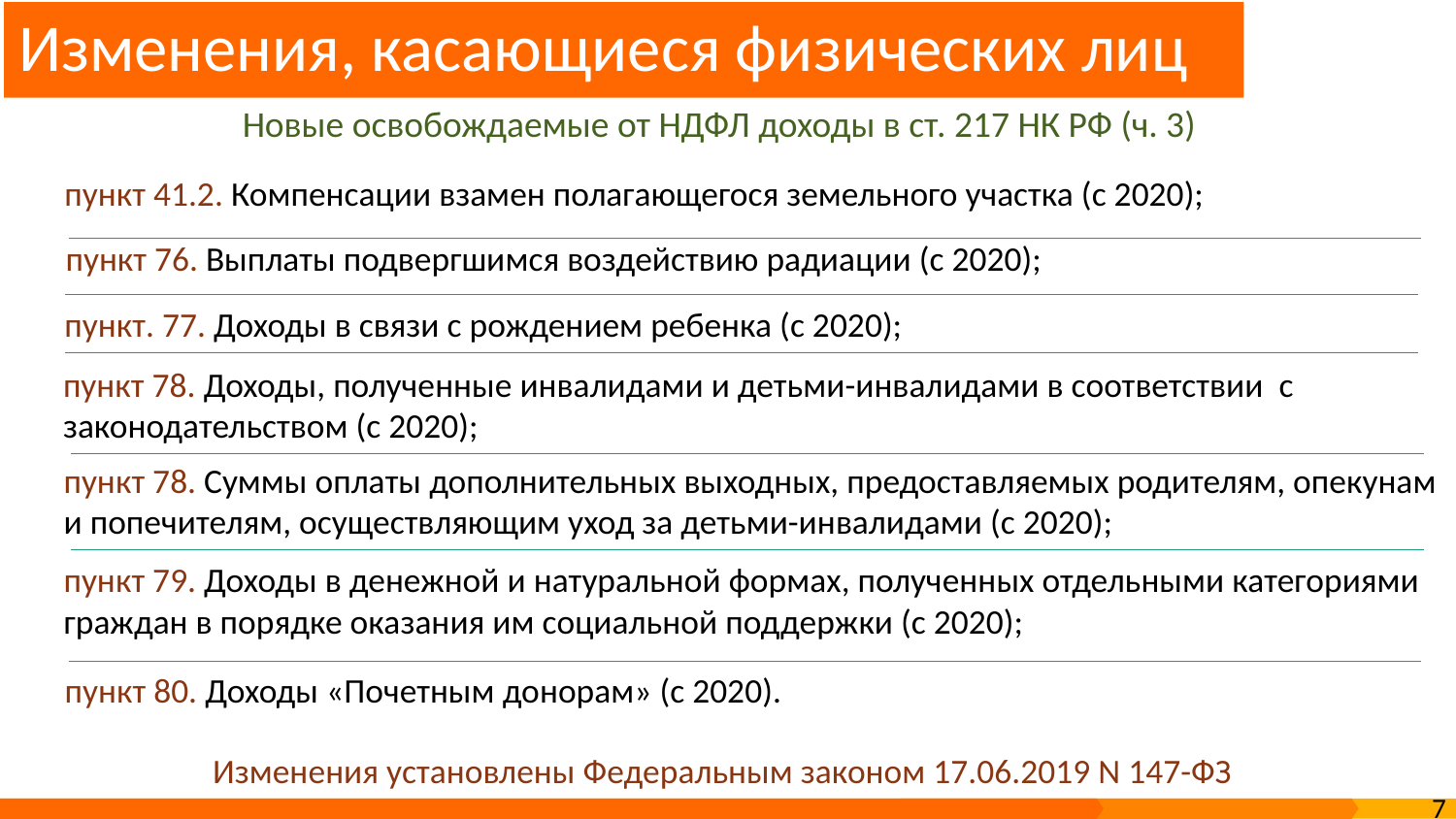

# Изменения, касающиеся физических лиц
Новые освобождаемые от НДФЛ доходы в ст. 217 НК РФ (ч. 3)
пункт 41.2. Компенсации взамен полагающегося земельного участка (с 2020);
пункт 76. Выплаты подвергшимся воздействию радиации (с 2020);
пункт. 77. Доходы в связи с рождением ребенка (с 2020);
пункт 78. Доходы, полученные инвалидами и детьми-инвалидами в соответствии  с законодательством (с 2020);
пункт 78. Суммы оплаты дополнительных выходных, предоставляемых родителям, опекунам и попечителям, осуществляющим уход за детьми-инвалидами (с 2020);
пункт 79. Доходы в денежной и натуральной формах, полученных отдельными категориями граждан в порядке оказания им социальной поддержки (с 2020);
пункт 80. Доходы «Почетным донорам» (с 2020).
Изменения установлены Федеральным законом 17.06.2019 N 147-ФЗ
7